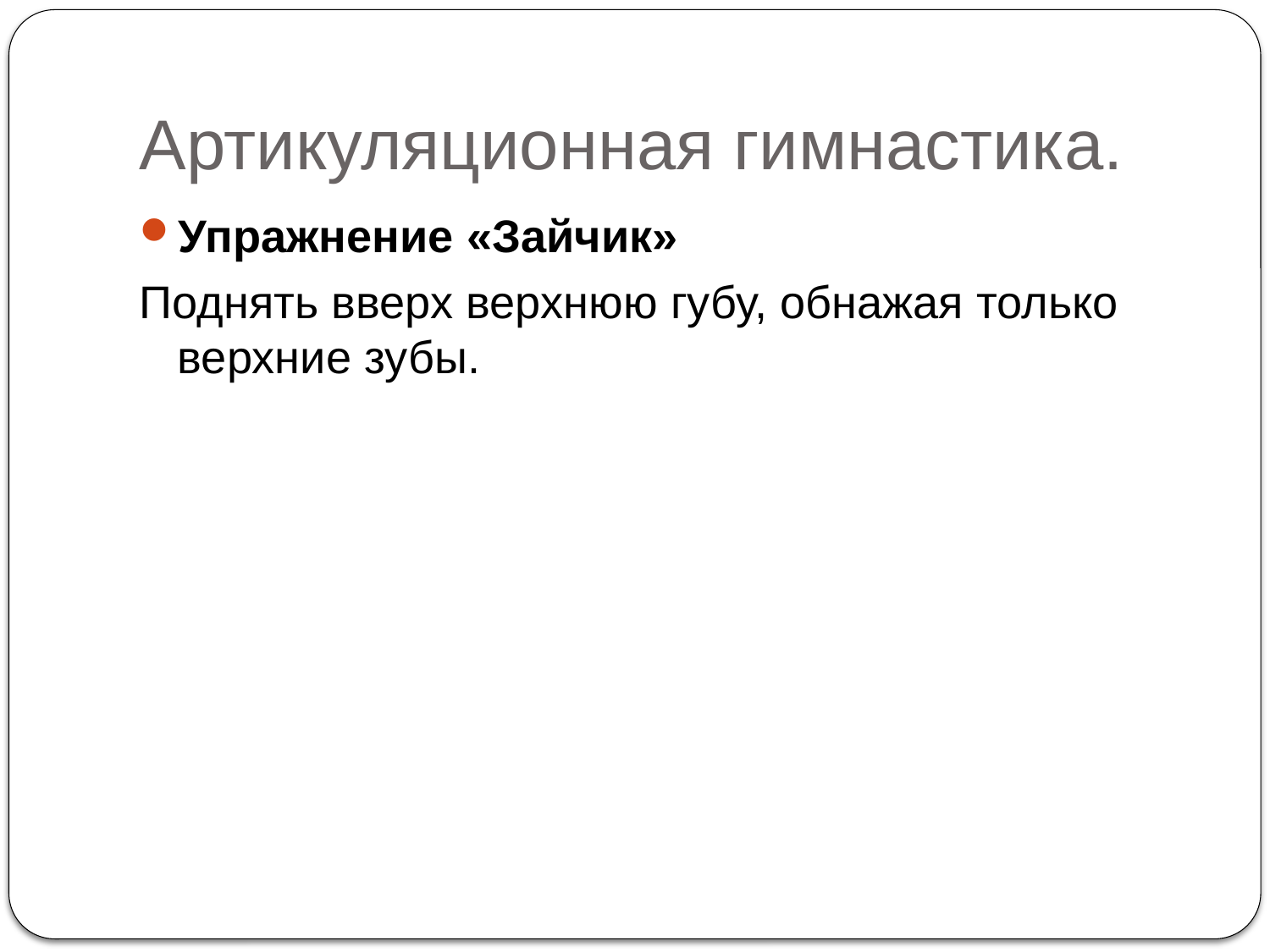

# Артикуляционная гимнастика.
Упражнение «Зайчик»
Поднять вверх верхнюю губу, обнажая только верхние зубы.